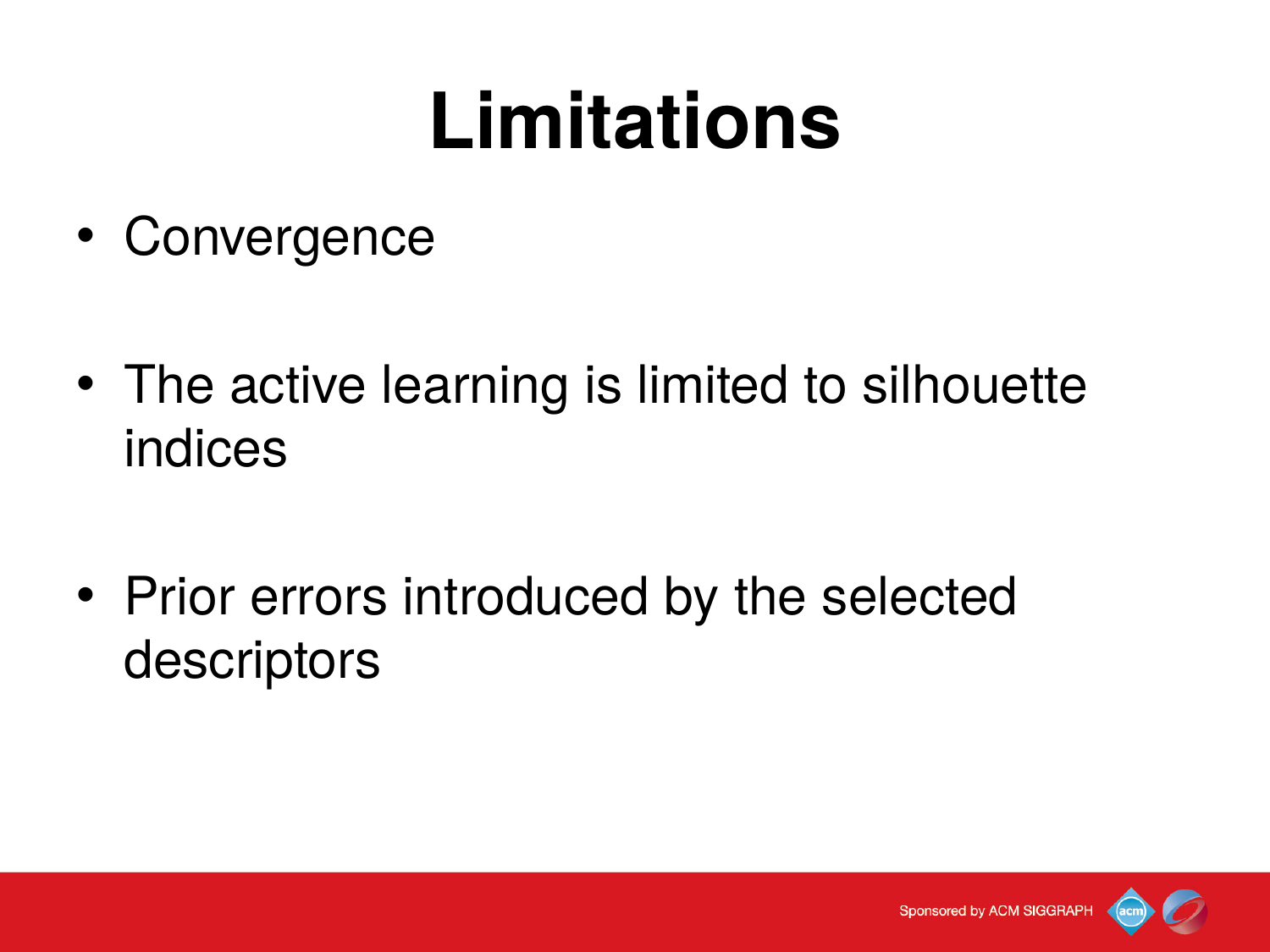

# Limitations
Convergence

The active learning is limited to silhouette indices

Prior errors introduced by the selected descriptors

45